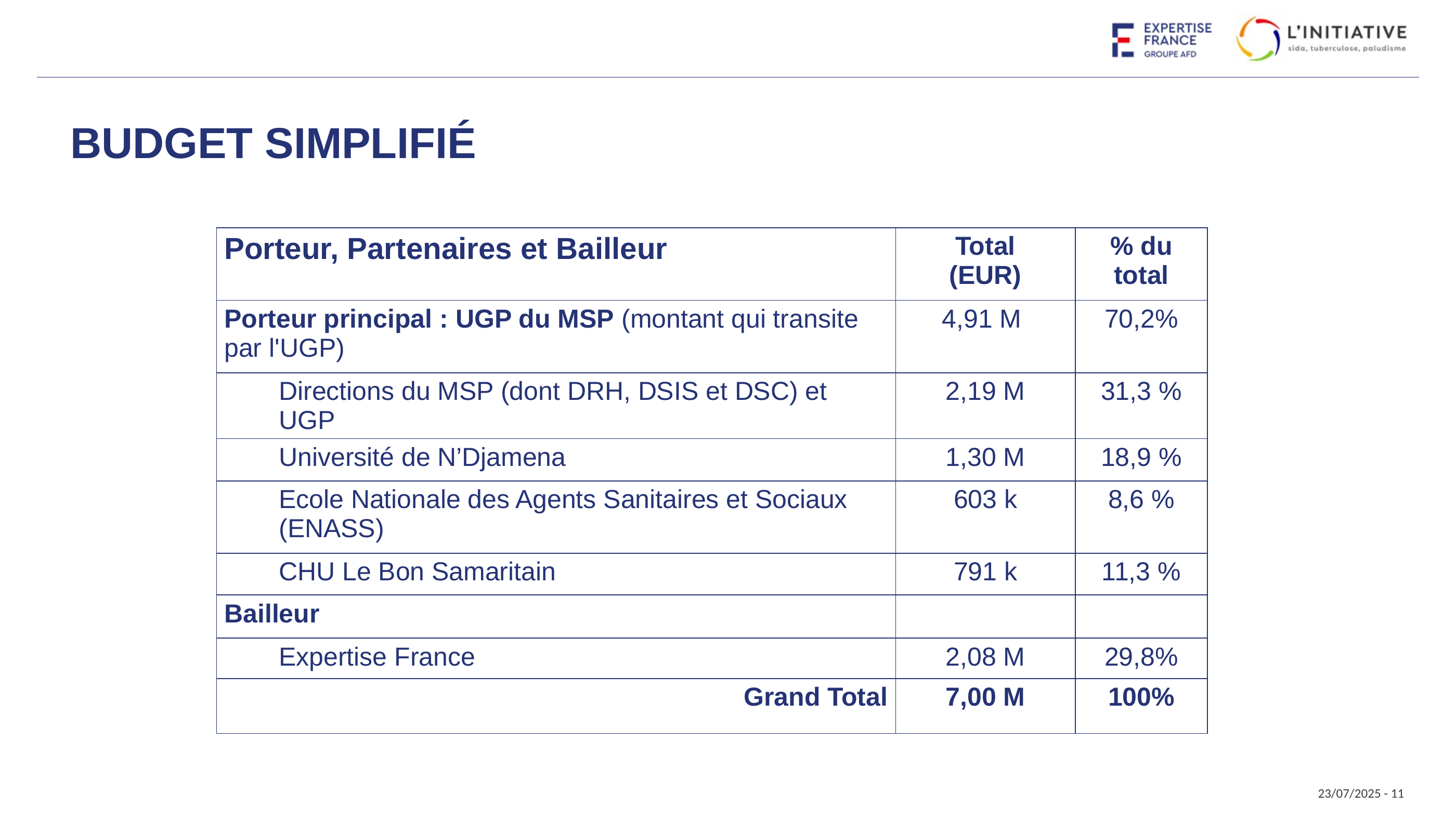

Budget simplifié

| Porteur, Partenaires et Bailleur | Total (EUR) | % du total |
| --- | --- | --- |
| Porteur principal : UGP du MSP (montant qui transite par l'UGP) | 4,91 M | 70,2% |
| Directions du MSP (dont DRH, DSIS et DSC) et UGP | 2,19 M | 31,3 % |
| Université de N’Djamena | 1,30 M | 18,9 % |
| Ecole Nationale des Agents Sanitaires et Sociaux (ENASS) | 603 k | 8,6 % |
| CHU Le Bon Samaritain | 791 k | 11,3 % |
| Bailleur |  |  |
| Expertise France | 2,08 M | 29,8% |
| Grand Total | 7,00 M | 100% |
23/07/2025 - 11